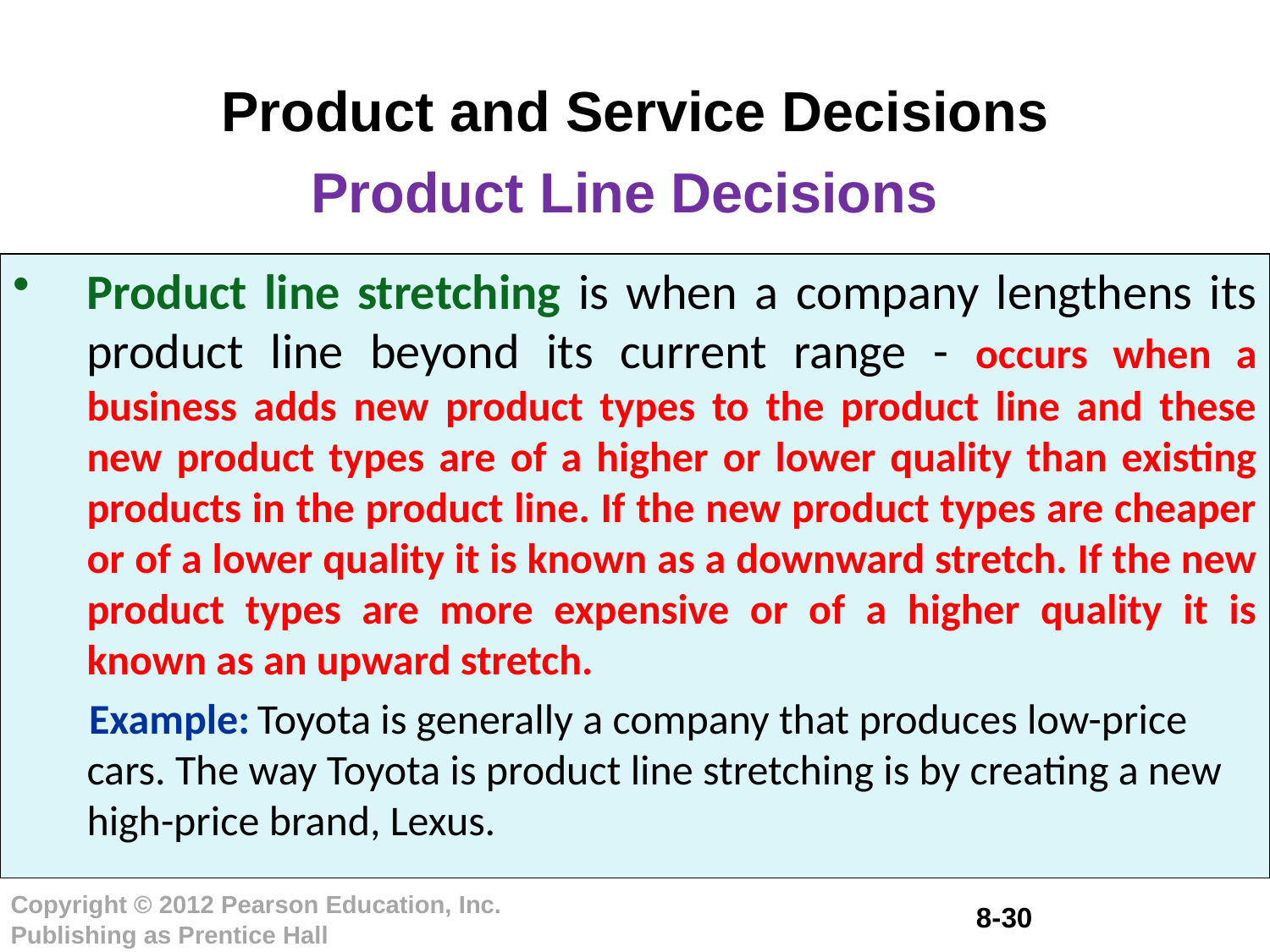

# Product and Service Decisions
Product Line Decisions
Product line stretching is when a company lengthens its product line beyond its current range - occurs when a business adds new product types to the product line and these new product types are of a higher or lower quality than existing products in the product line. If the new product types are cheaper or of a lower quality it is known as a downward stretch. If the new product types are more expensive or of a higher quality it is known as an upward stretch.
        Example: Toyota is generally a company that produces low-price cars. The way Toyota is product line stretching is by creating a new high-price brand, Lexus.